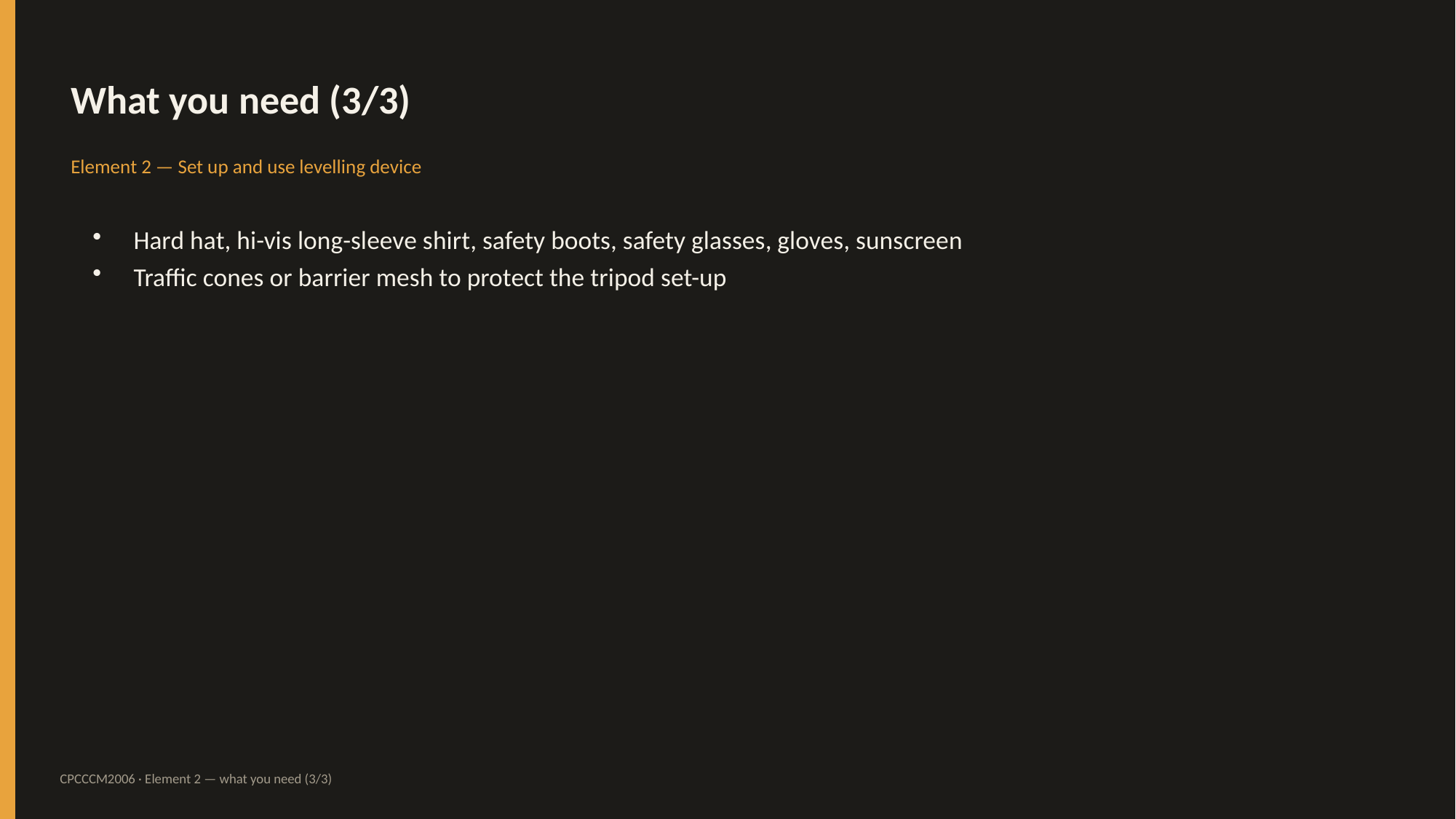

What you need (3/3)
Element 2 — Set up and use levelling device
Hard hat, hi-vis long-sleeve shirt, safety boots, safety glasses, gloves, sunscreen
Traffic cones or barrier mesh to protect the tripod set-up
CPCCCM2006 · Element 2 — what you need (3/3)